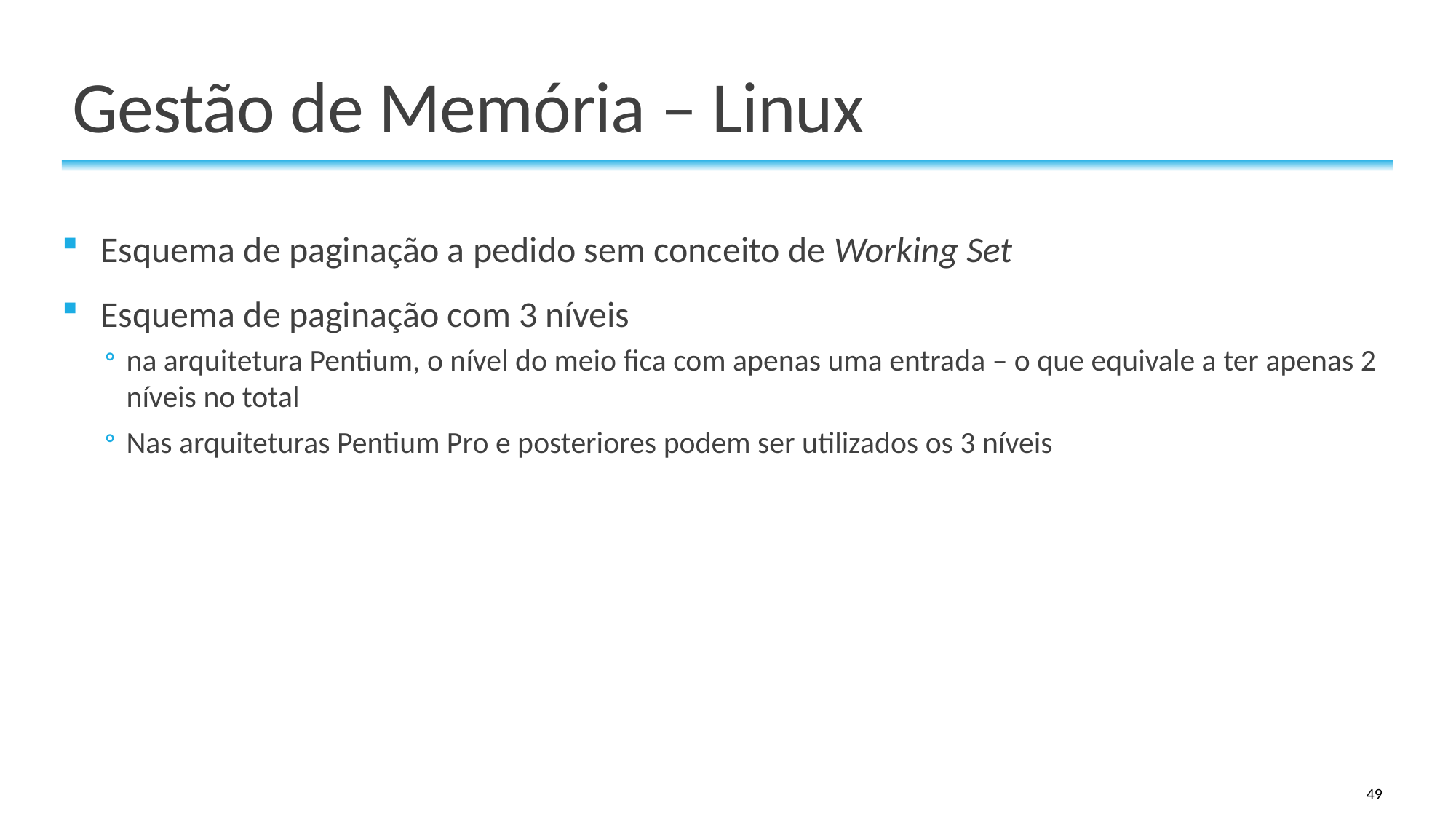

# Gestão de Memória – Linux
Esquema de paginação a pedido sem conceito de Working Set
Esquema de paginação com 3 níveis
na arquitetura Pentium, o nível do meio fica com apenas uma entrada – o que equivale a ter apenas 2 níveis no total
Nas arquiteturas Pentium Pro e posteriores podem ser utilizados os 3 níveis
49